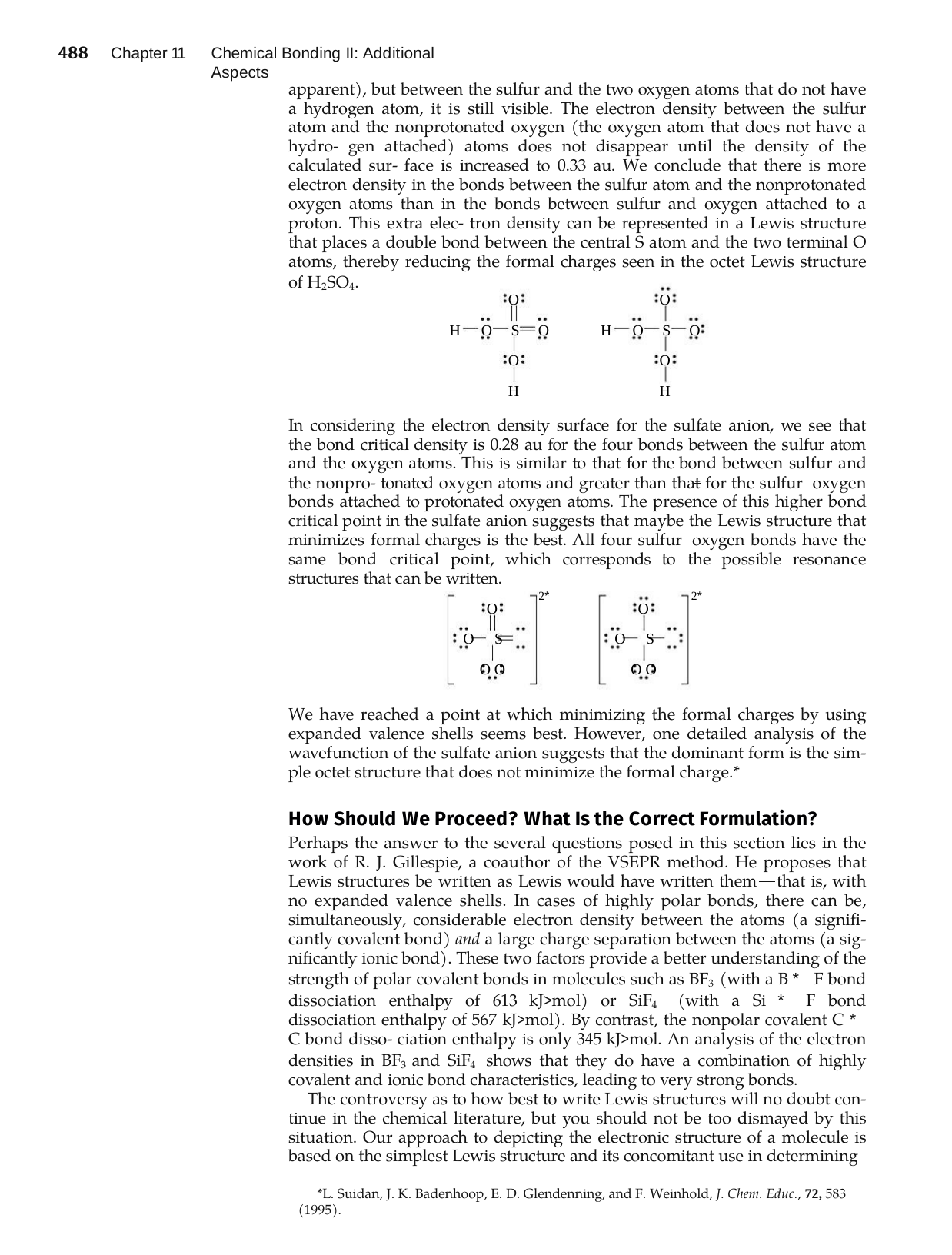

488	Chapter 11
Chemical Bonding II: Additional Aspects
apparent), but between the sulfur and the two oxygen atoms that do not have a hydrogen atom, it is still visible. The electron density between the sulfur atom and the nonprotonated oxygen (the oxygen atom that does not have a hydro- gen attached) atoms does not disappear until the density of the calculated sur- face is increased to 0.33 au. We conclude that there is more electron density in the bonds between the sulfur atom and the nonprotonated oxygen atoms than in the bonds between sulfur and oxygen attached to a proton. This extra elec- tron density can be represented in a Lewis structure that places a double bond between the central S atom and the two terminal O atoms, thereby reducing the formal charges seen in the octet Lewis structure of H2SO4.
O
H	O	S	O
O H
O
H	O	S	O
O H
In considering the electron density surface for the sulfate anion, we see that the bond critical density is 0.28 au for the four bonds between the sulfur atom and the oxygen atoms. This is similar to that for the bond between sulfur and the nonpro- tonated oxygen atoms and greater than that for the sulfur  oxygen bonds attached to protonated oxygen atoms. The presence of this higher bond critical point in the sulfate anion suggests that maybe the Lewis structure that minimizes formal charges is the best. All four sulfur  oxygen bonds have the same bond critical point, which corresponds to the possible resonance structures that can be written.

2*	2*
O
O	S	O O
O
O	S	O O
We have reached a point at which minimizing the formal charges by using expanded valence shells seems best. However, one detailed analysis of the wavefunction of the sulfate anion suggests that the dominant form is the sim- ple octet structure that does not minimize the formal charge.*

How Should We Proceed? What Is the Correct Formulation?
Perhaps the answer to the several questions posed in this section lies in the work of R. J. Gillespie, a coauthor of the VSEPR method. He proposes that Lewis structures be written as Lewis would have written them    that is, with no expanded valence shells. In cases of highly polar bonds, there can be, simultaneously, considerable electron density between the atoms (a signifi- cantly covalent bond) and a large charge separation between the atoms (a sig- nificantly ionic bond). These two factors provide a better understanding of the strength of polar covalent bonds in molecules such as BF3  (with a B * F bond dissociation enthalpy of 613 kJ>mol) or SiF4  (with a Si * F bond dissociation enthalpy of 567 kJ>mol). By contrast, the nonpolar covalent C * C bond disso- ciation enthalpy is only 345 kJ>mol. An analysis of the electron densities in BF3 and SiF4  shows that they do have a combination of highly covalent and ionic bond characteristics, leading to very strong bonds.
The controversy as to how best to write Lewis structures will no doubt con- tinue in the chemical literature, but you should not be too dismayed by this situation. Our approach to depicting the electronic structure of a molecule is based on the simplest Lewis structure and its concomitant use in determining

*L. Suidan, J. K. Badenhoop, E. D. Glendenning, and F. Weinhold, J. Chem. Educ., 72, 583 (1995).